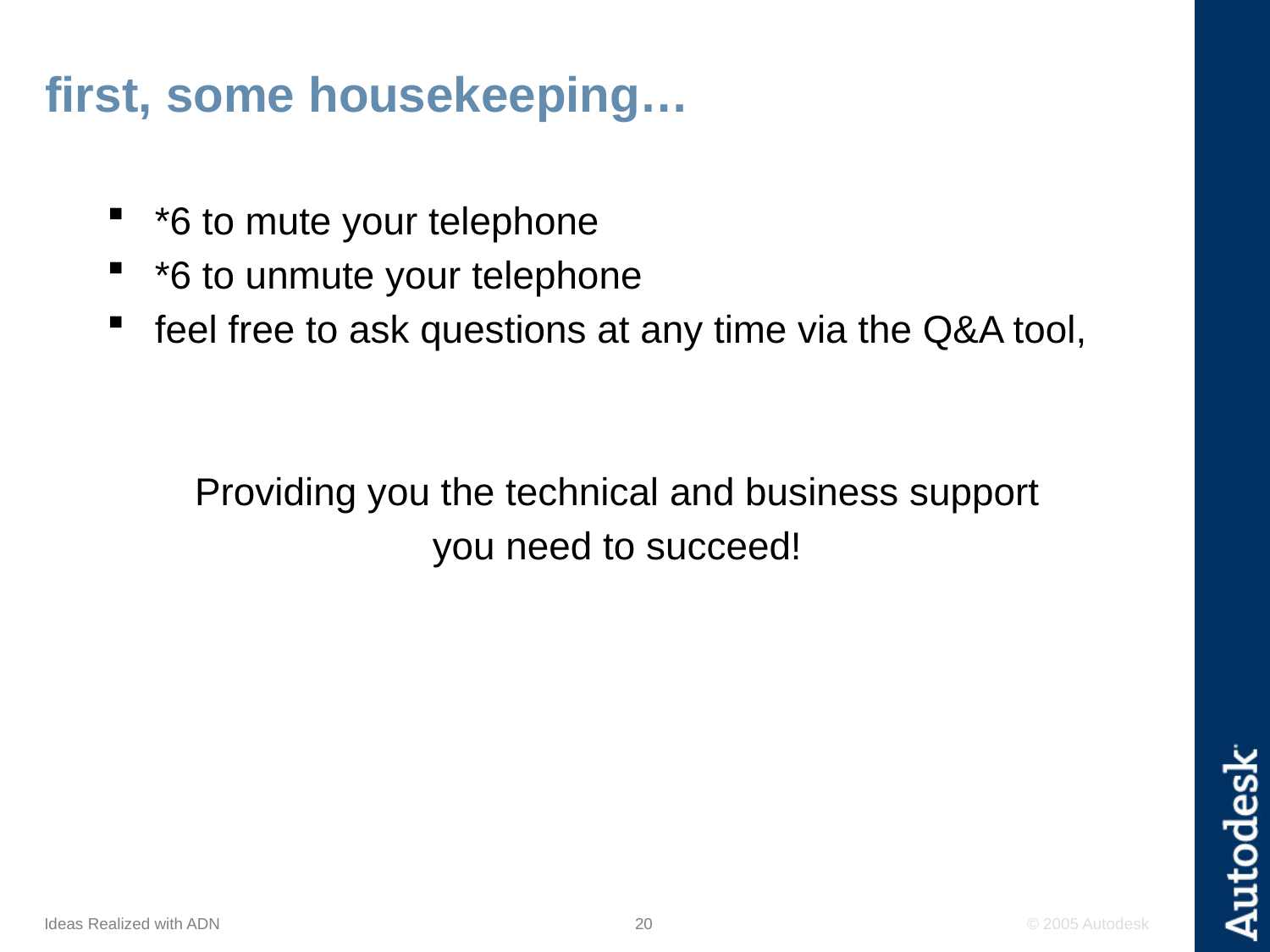

first, some housekeeping…
*6 to mute your telephone
*6 to unmute your telephone
feel free to ask questions at any time via the Q&A tool,

Providing you the technical and business support
you need to succeed!
Ideas Realized with ADN